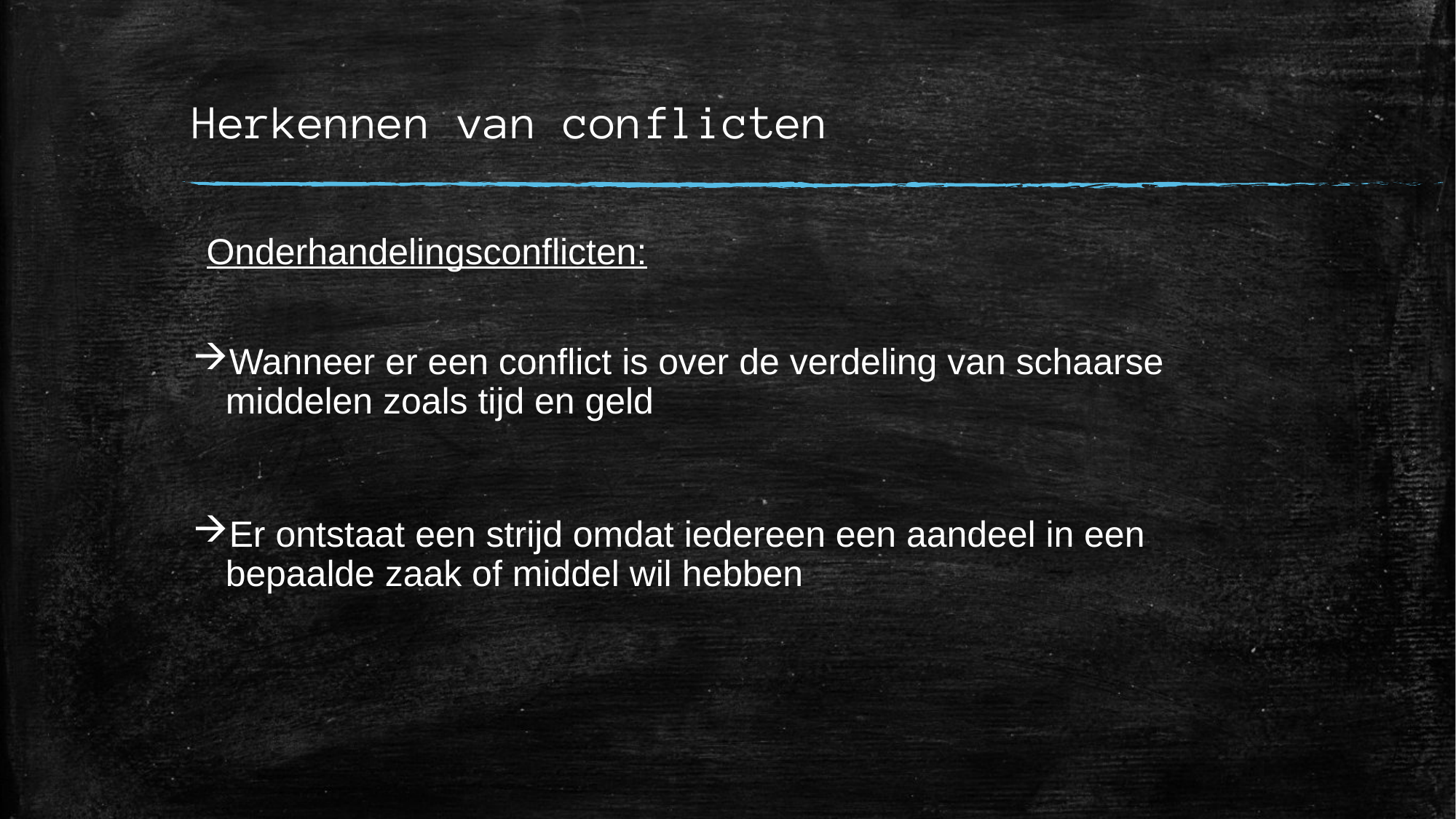

# Herkennen van conflicten
Onderhandelingsconflicten:
Wanneer er een conflict is over de verdeling van schaarse middelen zoals tijd en geld

Er ontstaat een strijd omdat iedereen een aandeel in een bepaalde zaak of middel wil hebben